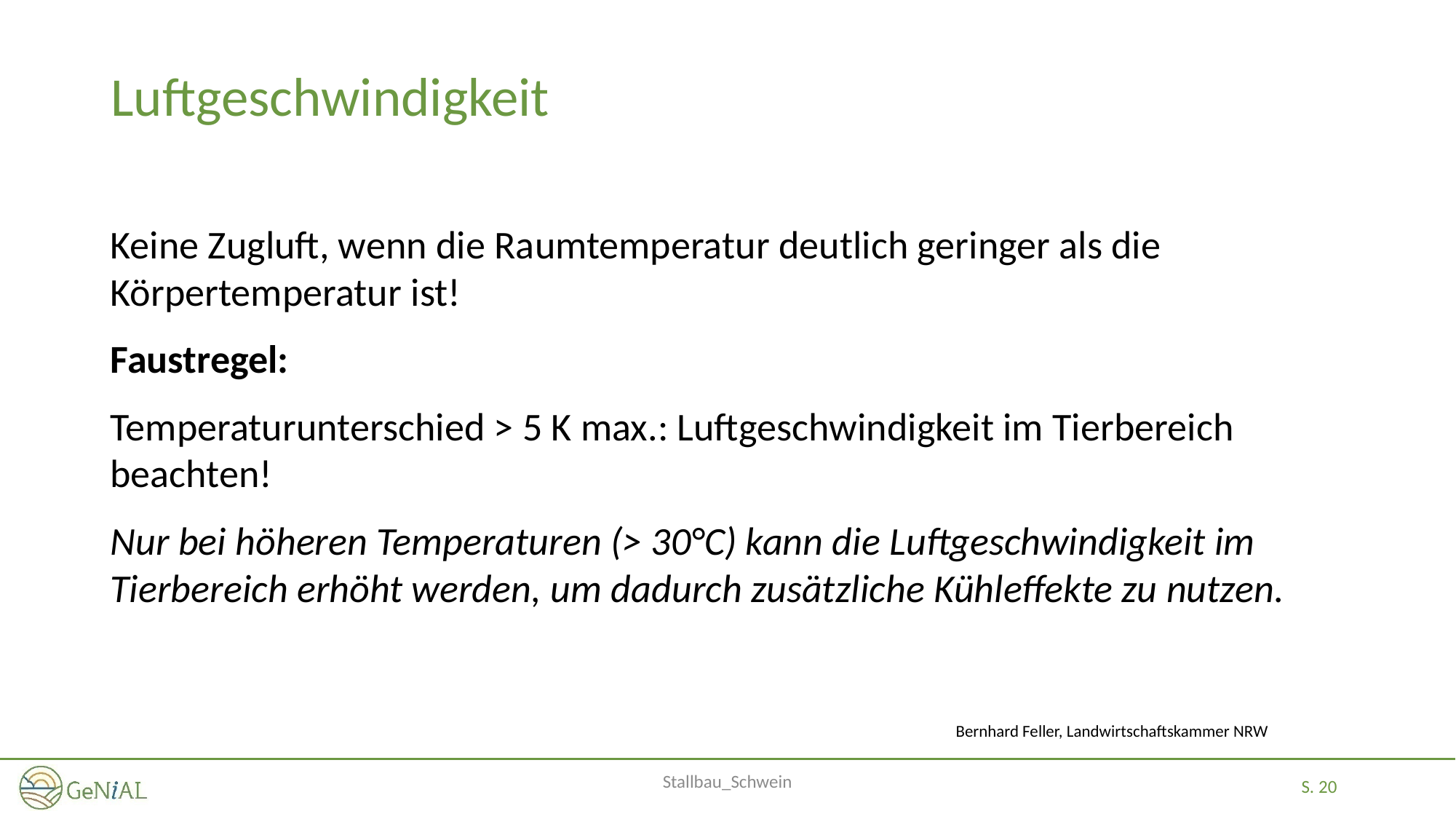

# Luftgeschwindigkeit

Keine Zugluft, wenn die Raumtemperatur deutlich geringer als die Körpertemperatur ist!
Faustregel:
Temperaturunterschied > 5 K max.: Luftgeschwindigkeit im Tierbereich beachten!
Nur bei höheren Temperaturen (> 30°C) kann die Luftgeschwindigkeit im Tierbereich erhöht werden, um dadurch zusätzliche Kühleffekte zu nutzen.

Bernhard Feller, Landwirtschaftskammer NRW
Stallbau_Schwein